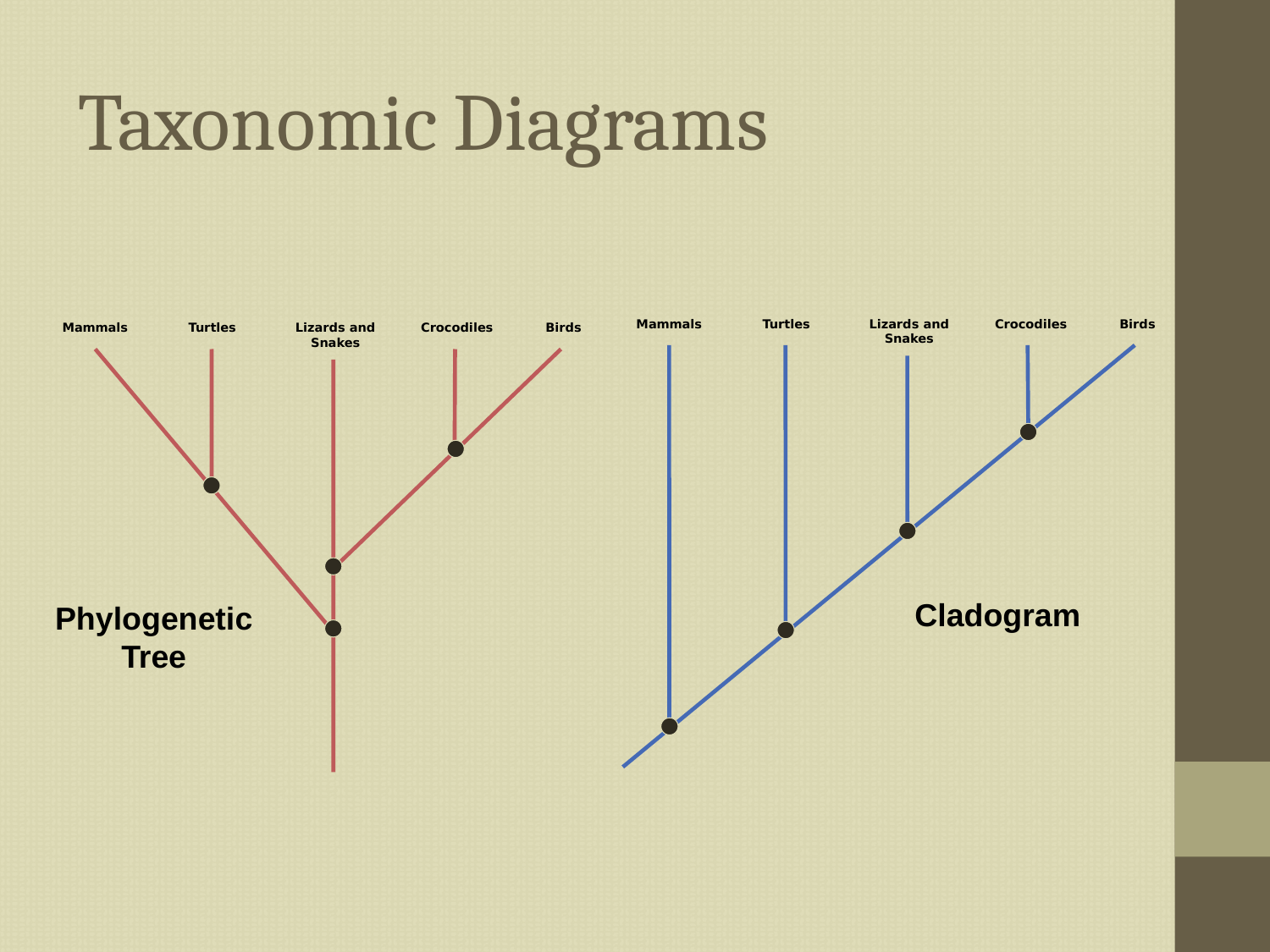

# Taxonomic Diagrams

Mammals
Turtles
Lizards and Snakes
Crocodiles
Birds
Mammals
Turtles
Lizards and Snakes
Crocodiles
Birds

Cladogram
Phylogenetic
Tree